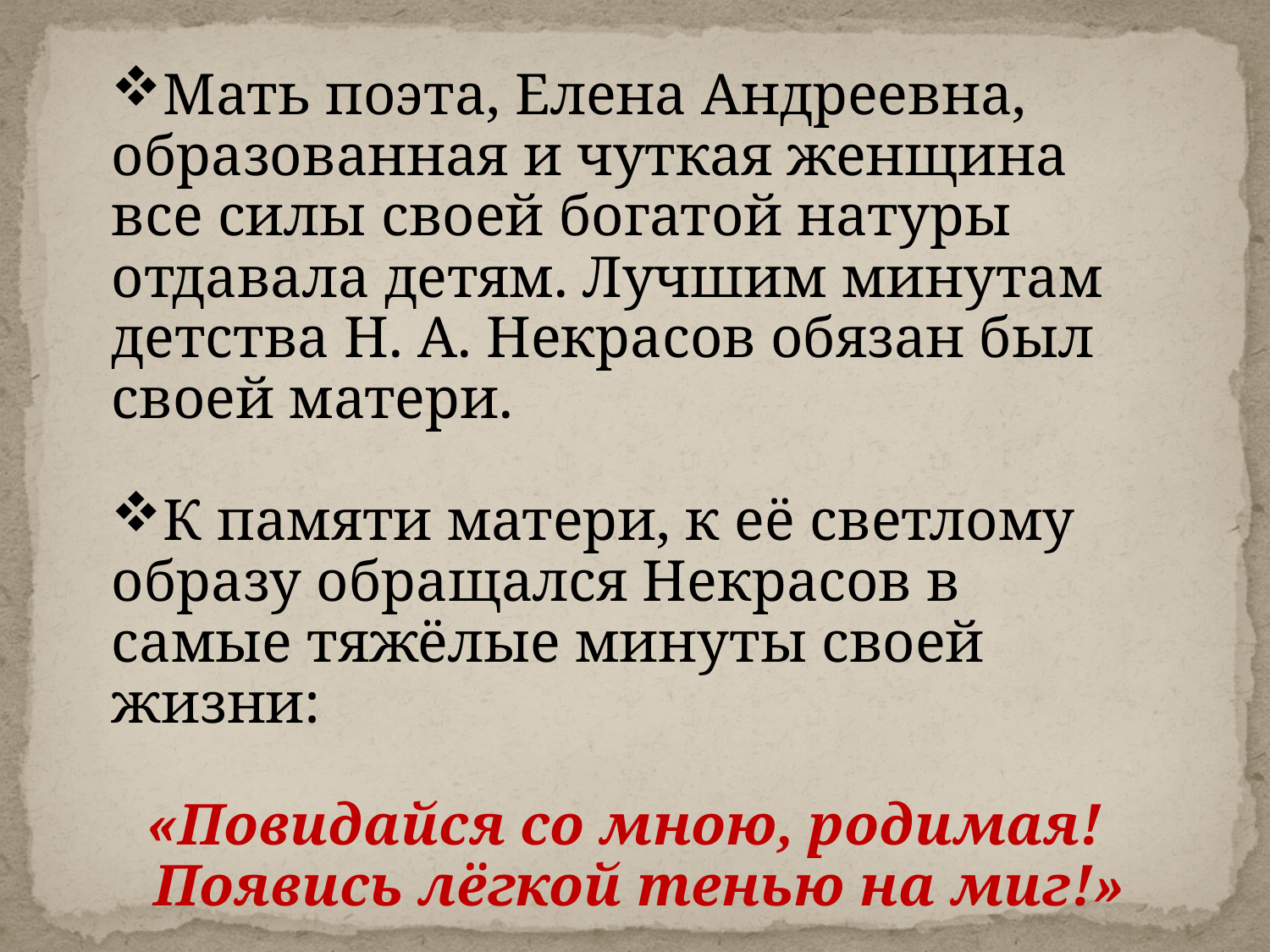

Мать поэта, Елена Андреевна, образованная и чуткая женщина все силы своей богатой натуры отдавала детям. Лучшим минутам детства Н. А. Некрасов обязан был своей матери.

К памяти матери, к её светлому образу обращался Некрасов в самые тяжёлые минуты своей жизни:

«Повидайся со мною, родимая!
  Появись лёгкой тенью на миг!»